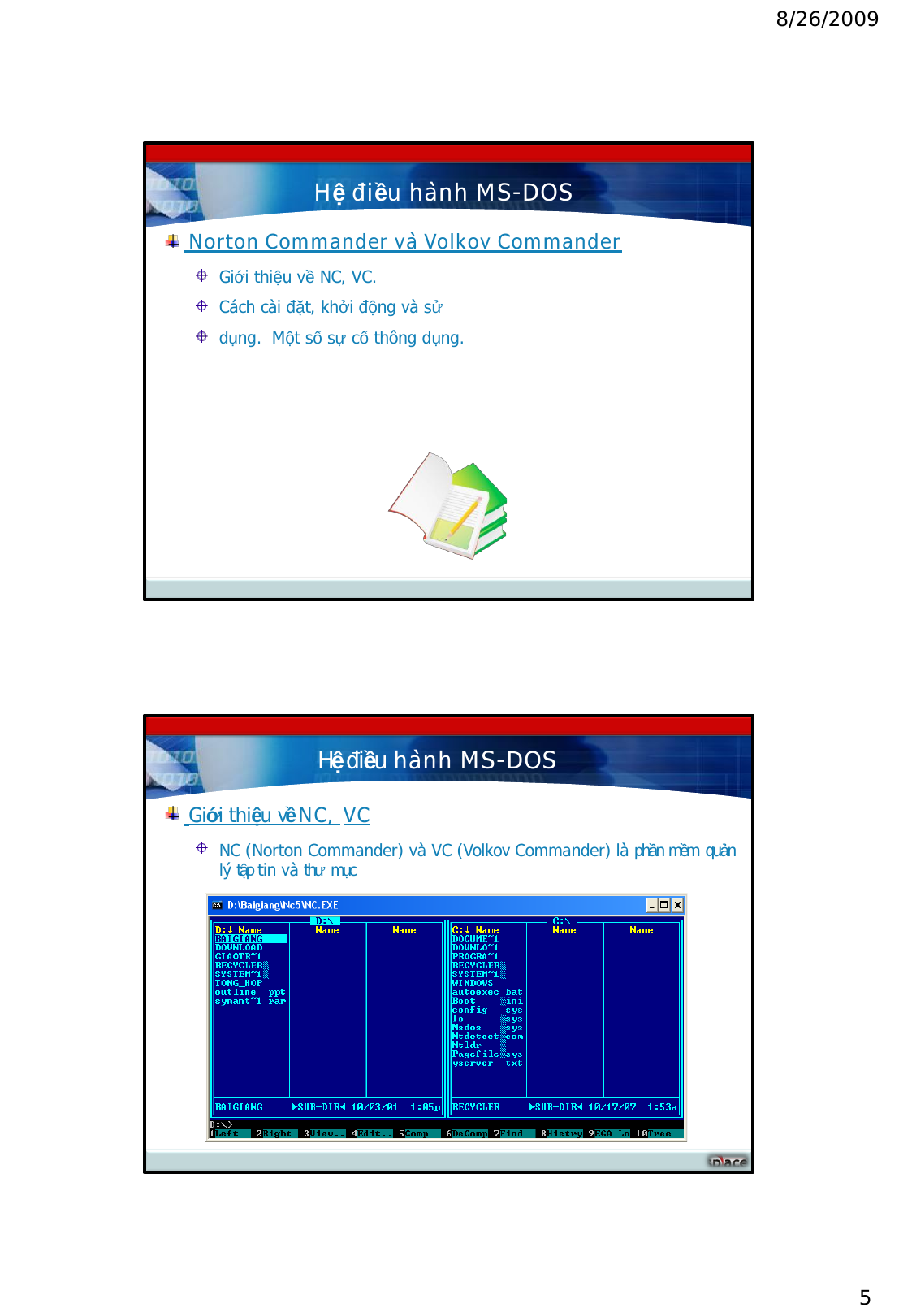

8/26/2009

Hệ điều hành MS-DOS
 Norton Commander và Volkov Commander
Giới thiệu về NC, VC.
Cách cài đặt, khởi động và sử dụng.  Một số sự cố thông dụng.

Hệ điều hành MS-DOS

 Giới thiệu về NC, VC
NC (Norton Commander) và VC (Volkov Commander) là phần mềm  quản lý tập tin và thư mục

5